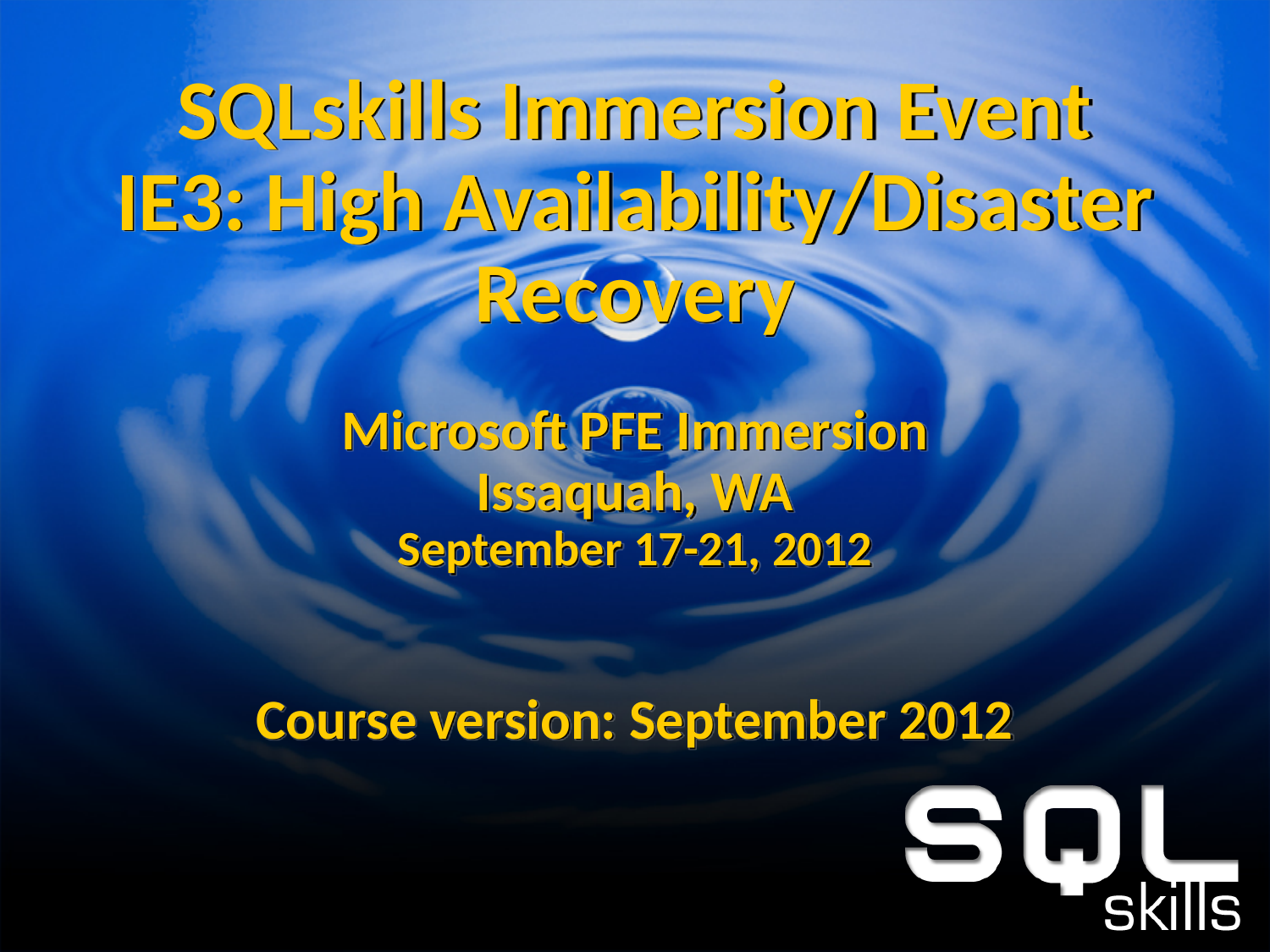

# SQLskills Immersion Event IE3: High Availability/Disaster Recovery Microsoft PFE Immersion Issaquah, WA September 17-21, 2012 Course version: September 2012